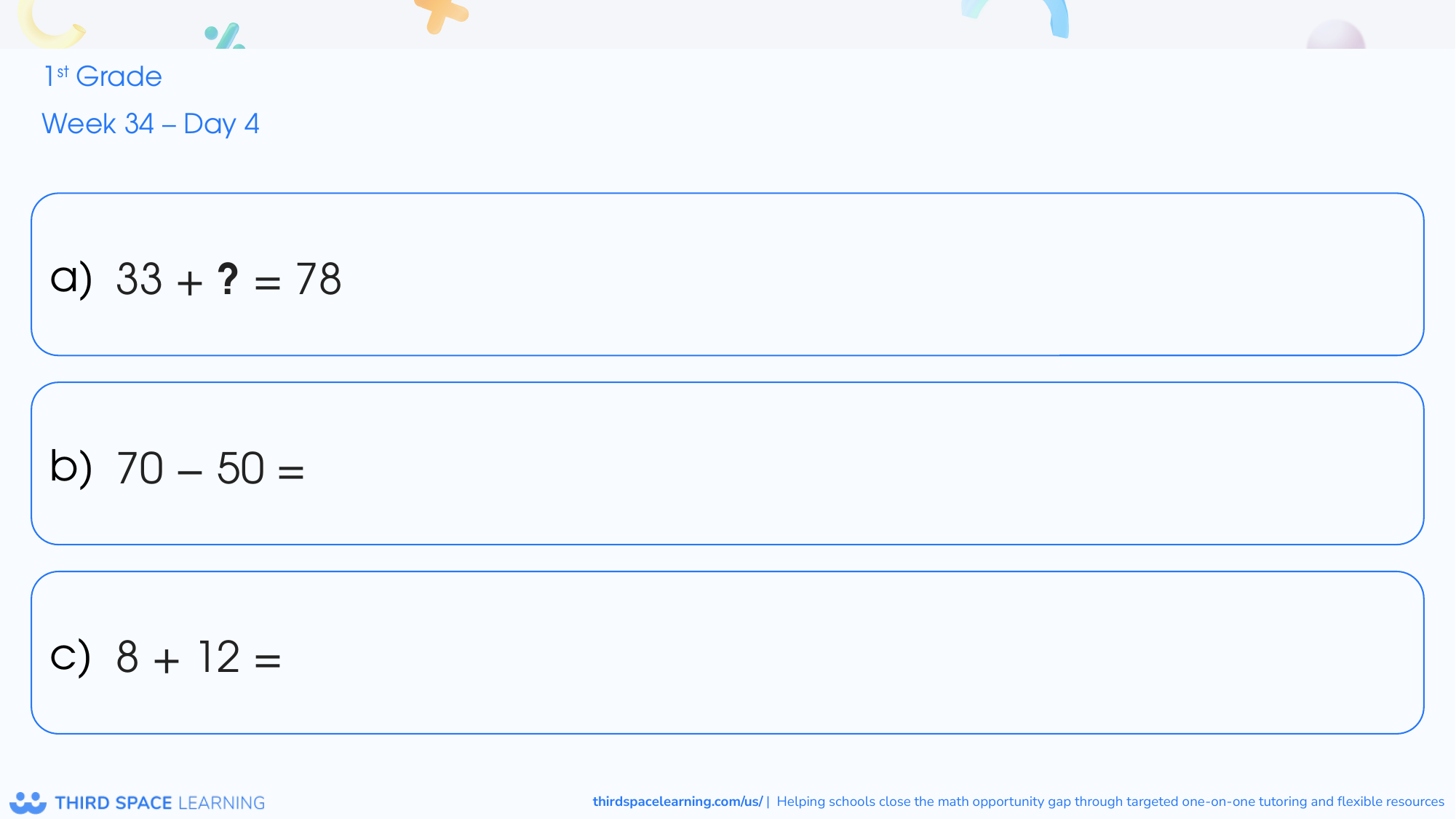

1st Grade
Week 34 – Day 4
33 + ? = 78
70 − 50 =
8 + 12 =